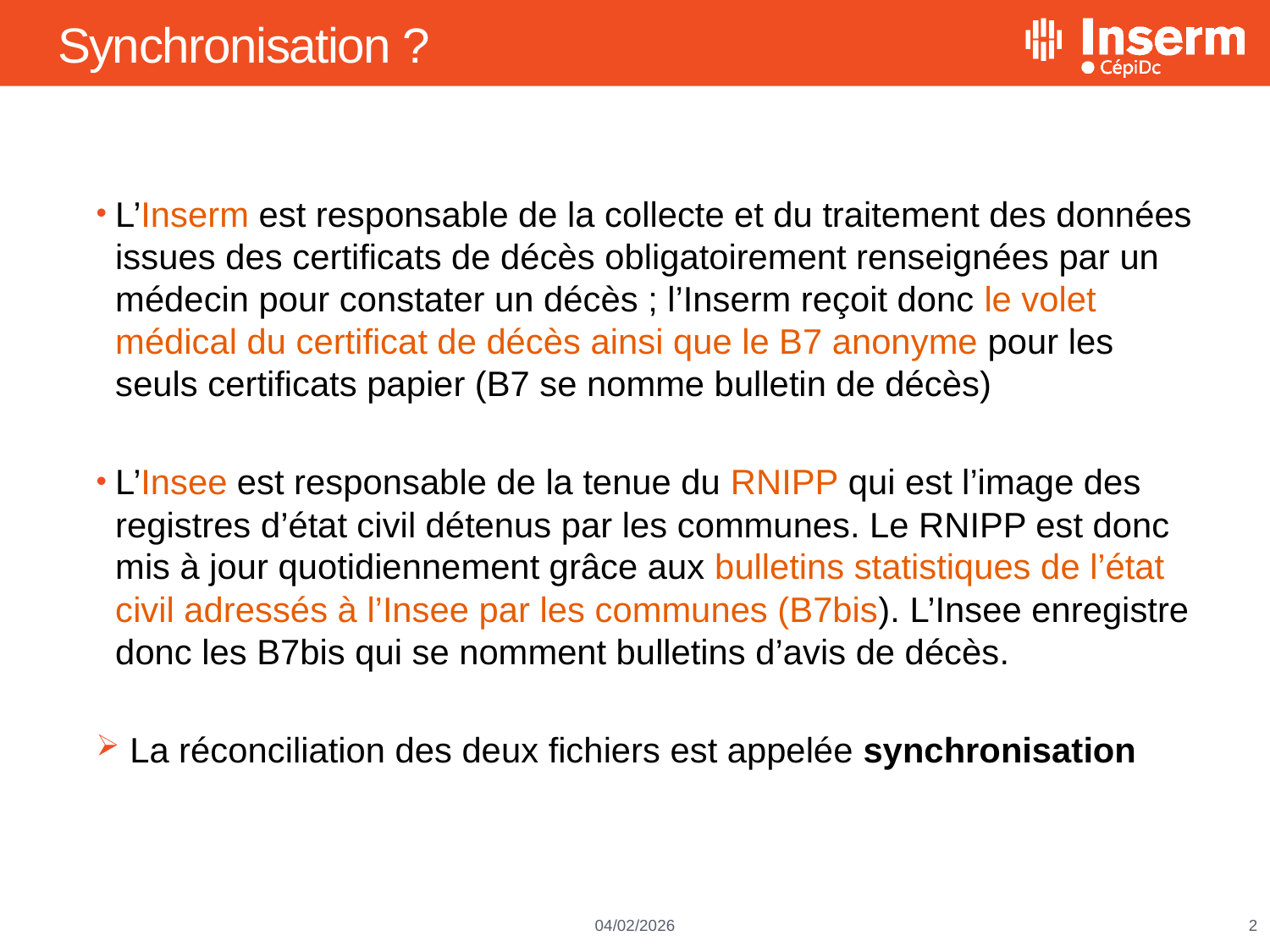

# Synchronisation ?

L’Inserm est responsable de la collecte et du traitement des données issues des certificats de décès obligatoirement renseignées par un médecin pour constater un décès ; l’Inserm reçoit donc le volet médical du certificat de décès ainsi que le B7 anonyme pour les seuls certificats papier (B7 se nomme bulletin de décès)

L’Insee est responsable de la tenue du RNIPP qui est l’image des registres d’état civil détenus par les communes. Le RNIPP est donc mis à jour quotidiennement grâce aux bulletins statistiques de l’état civil adressés à l’Insee par les communes (B7bis). L’Insee enregistre donc les B7bis qui se nomment bulletins d’avis de décès.

 La réconciliation des deux fichiers est appelée synchronisation
2